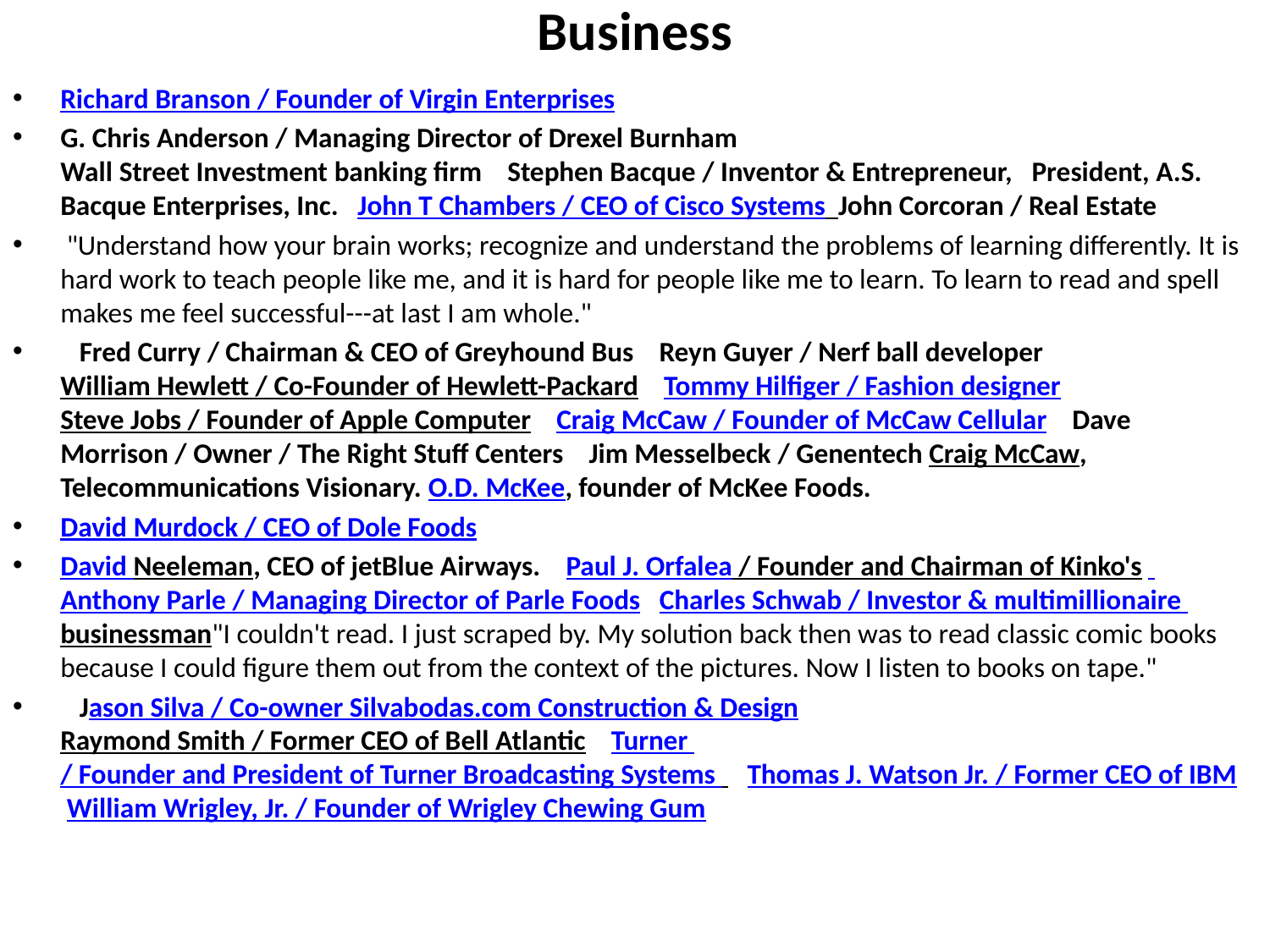

# Business
Richard Branson / Founder of Virgin Enterprises
G. Chris Anderson / Managing Director of Drexel Burnham
Wall Street Investment banking firm    Stephen Bacque / Inventor & Entrepreneur,   President, A.S. Bacque Enterprises, Inc.   John T Chambers / CEO of Cisco Systems  John Corcoran / Real Estate
 "Understand how your brain works; recognize and understand the problems of learning differently. It is hard work to teach people like me, and it is hard for people like me to learn. To learn to read and spell makes me feel successful---at last I am whole."
   Fred Curry / Chairman & CEO of Greyhound Bus    Reyn Guyer / Nerf ball developer    William Hewlett / Co-Founder of Hewlett-Packard    Tommy Hilfiger / Fashion designer   Steve Jobs / Founder of Apple Computer    Craig McCaw / Founder of McCaw Cellular    Dave Morrison / Owner / The Right Stuff Centers    Jim Messelbeck / Genentech Craig McCaw, Telecommunications Visionary. O.D. McKee, founder of McKee Foods.
David Murdock / CEO of Dole Foods
David Neeleman, CEO of jetBlue Airways.    Paul J. Orfalea / Founder and Chairman of Kinko's     Anthony Parle / Managing Director of Parle Foods   Charles Schwab / Investor & multimillionaire businessman"I couldn't read. I just scraped by. My solution back then was to read classic comic books because I could figure them out from the context of the pictures. Now I listen to books on tape."
   Jason Silva / Co-owner Silvabodas.com Construction & Design    Raymond Smith / Former CEO of Bell Atlantic    Turner / Founder and President of Turner Broadcasting Systems     Thomas J. Watson Jr. / Former CEO of IBM     William Wrigley, Jr. / Founder of Wrigley Chewing Gum